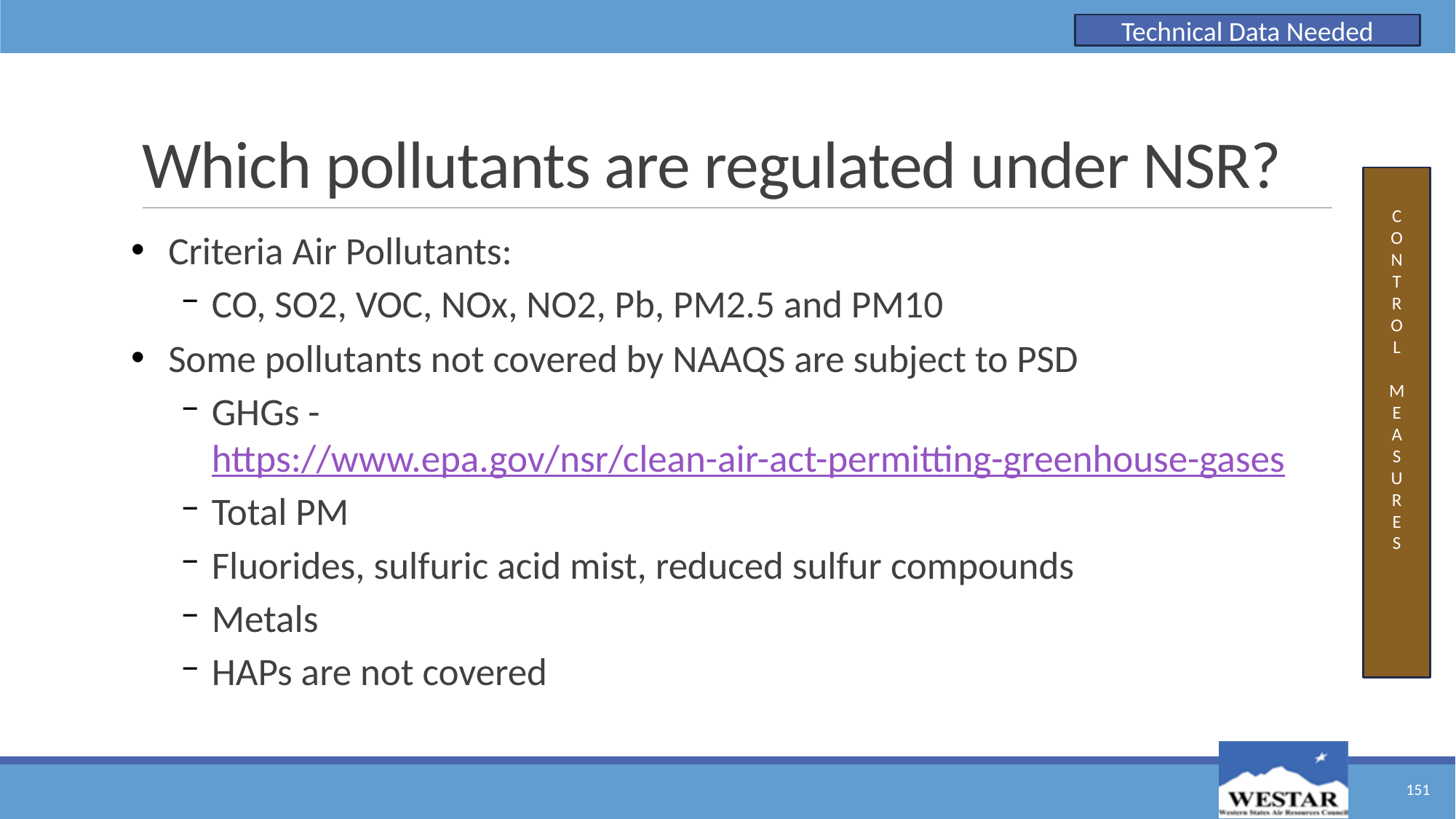

Technical Data Needed
# Which pollutants are regulated under NSR?
C
O
N
T
R
O
L

M
E
A
S
U
R
E
S

Criteria Air Pollutants:
CO, SO2, VOC, NOx, NO2, Pb, PM2.5 and PM10
Some pollutants not covered by NAAQS are subject to PSD
GHGs - https://www.epa.gov/nsr/clean-air-act-permitting-greenhouse-gases
Total PM
Fluorides, sulfuric acid mist, reduced sulfur compounds
Metals
HAPs are not covered

151